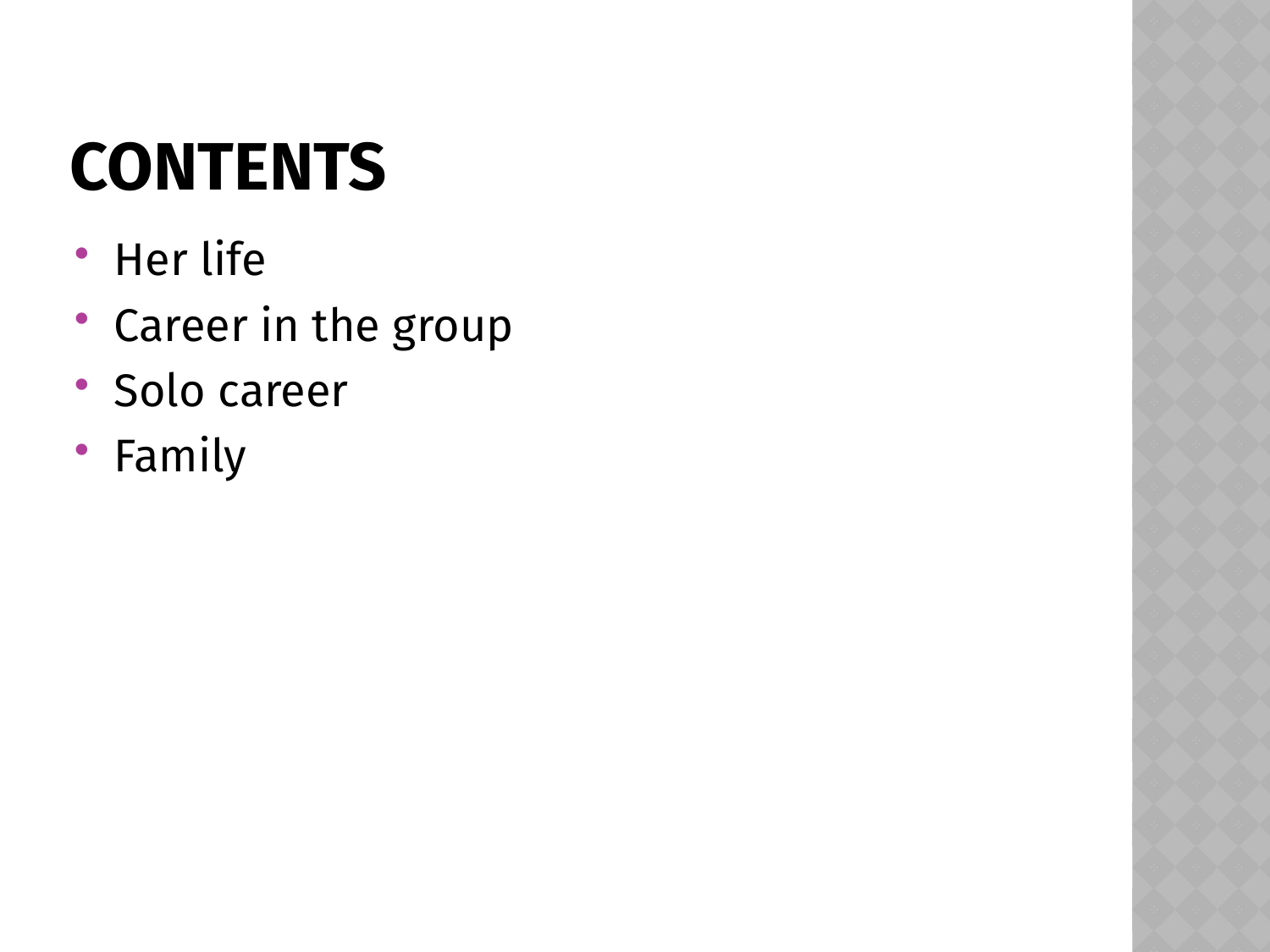

# Contents
Her life
Career in the group
Solo career
Family